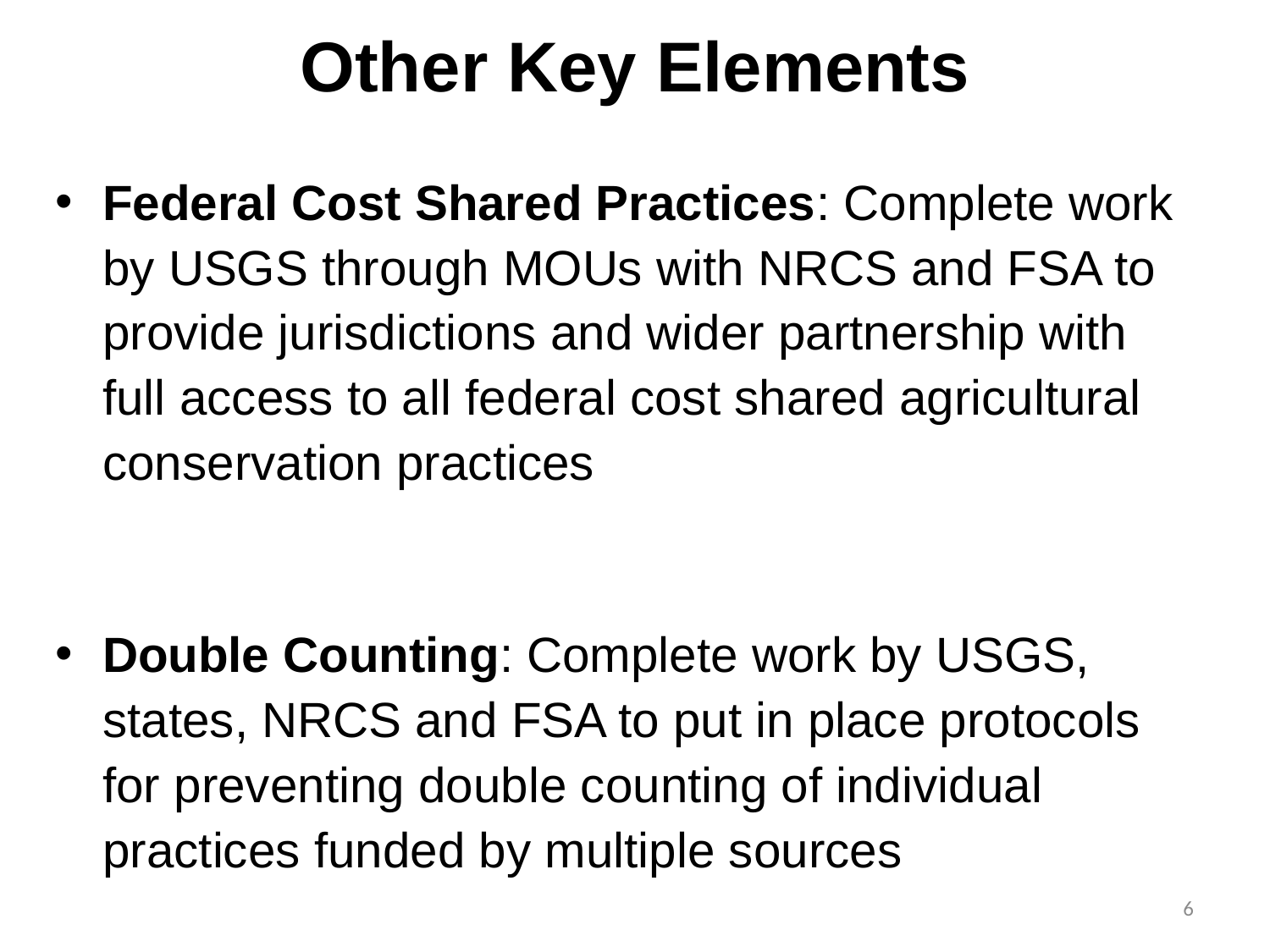

# Other Key Elements
Federal Cost Shared Practices: Complete work by USGS through MOUs with NRCS and FSA to provide jurisdictions and wider partnership with full access to all federal cost shared agricultural conservation practices

Double Counting: Complete work by USGS, states, NRCS and FSA to put in place protocols for preventing double counting of individual practices funded by multiple sources
6